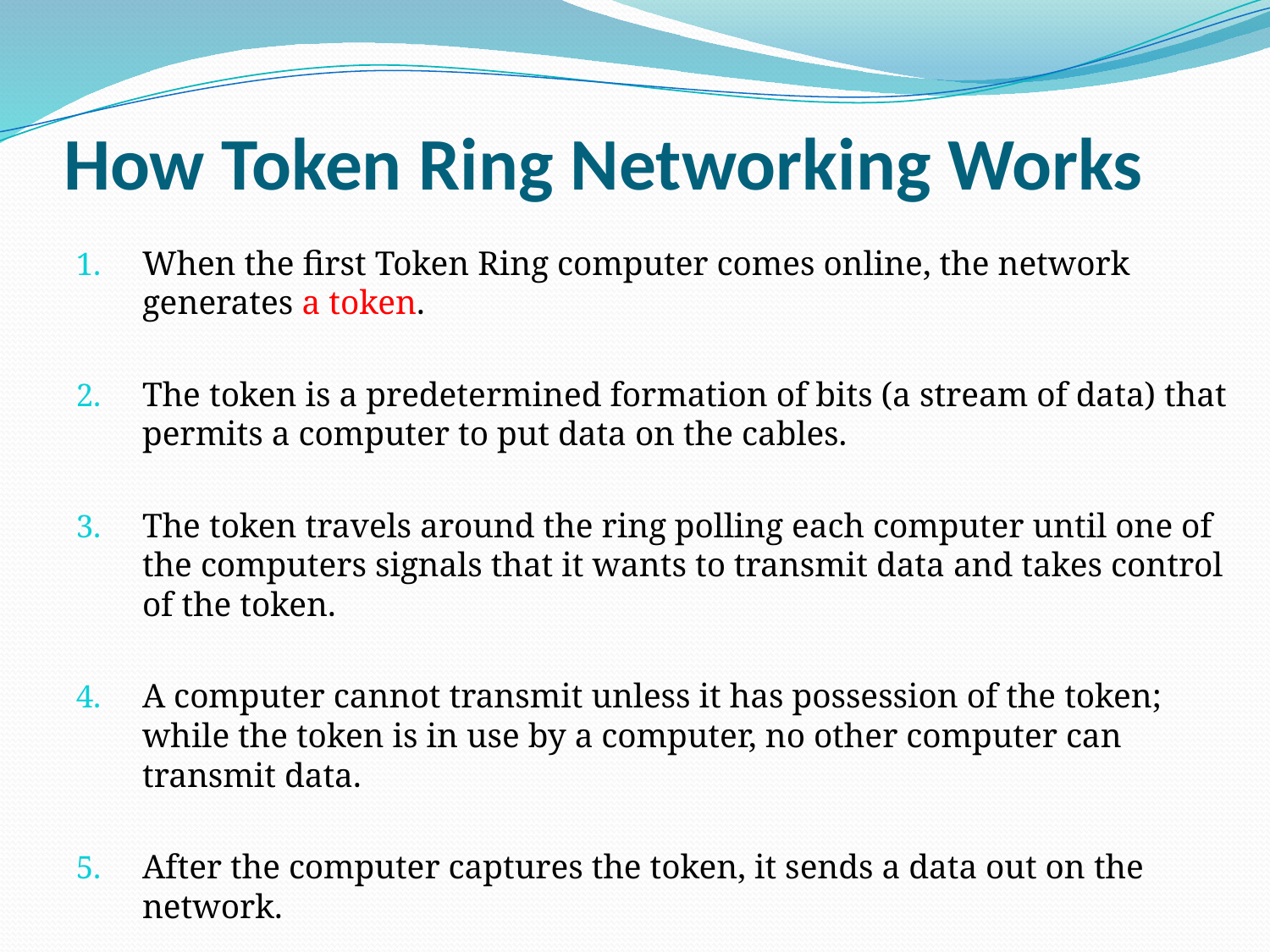

# How Token Ring Networking Works
When the first Token Ring computer comes online, the network generates a token.

The token is a predetermined formation of bits (a stream of data) that permits a computer to put data on the cables.

The token travels around the ring polling each computer until one of the computers signals that it wants to transmit data and takes control of the token.

A computer cannot transmit unless it has possession of the token; while the token is in use by a computer, no other computer can transmit data.

After the computer captures the token, it sends a data out on the network.